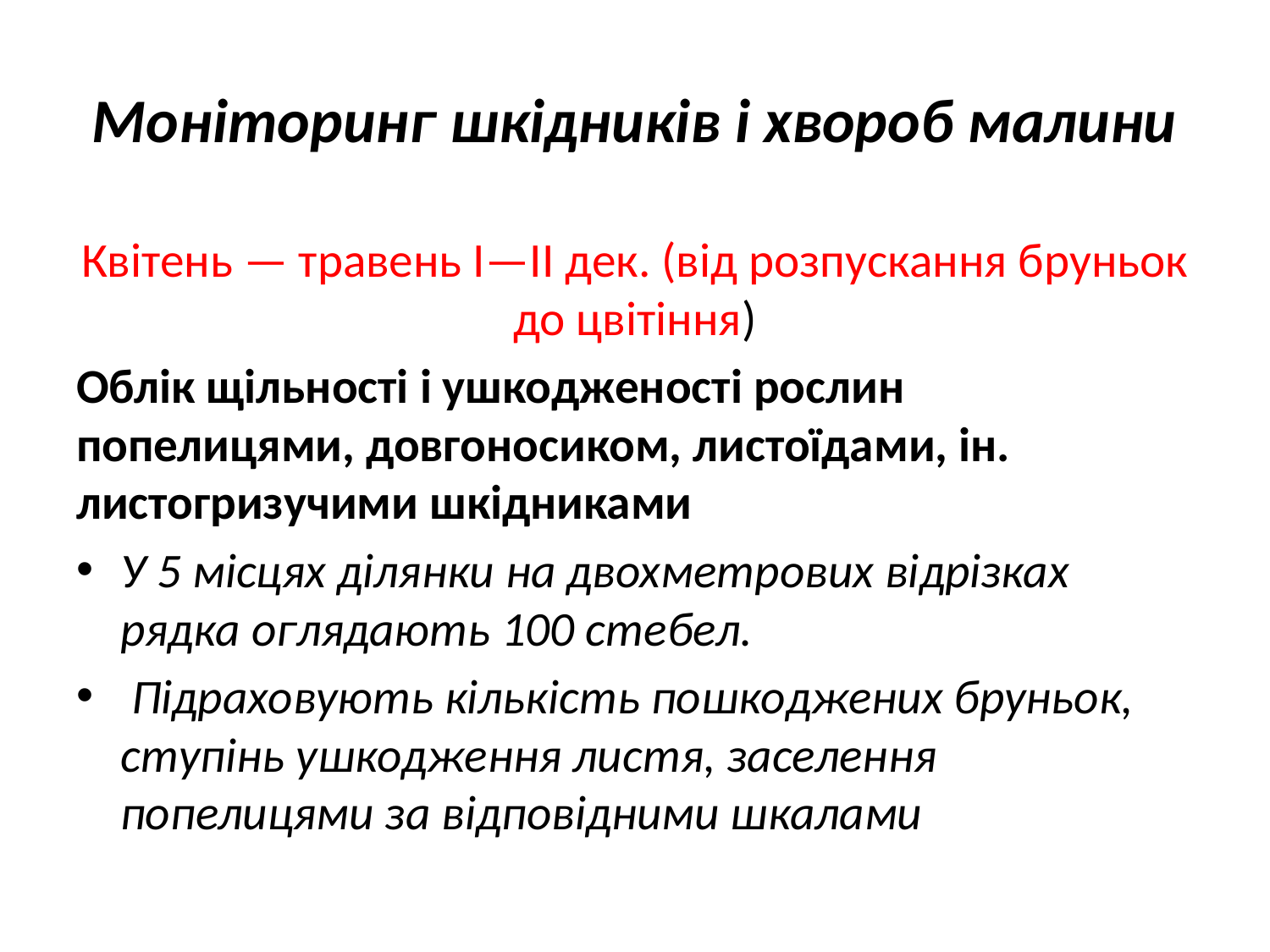

# Моніторинг шкідників і хвороб малини
Квітень — травень І—II дек. (від розпускання бруньок до цвітіння)
Облік щільності і ушкодженості рослин попелицями, довгоносиком, листоїдами, ін. листогризучими шкідниками
У 5 місцях ділянки на двохметрових відрізках рядка оглядають 100 стебел.
 Підраховують кількість пошкоджених бруньок, ступінь ушкодження листя, заселення попелицями за відповідними шкалами